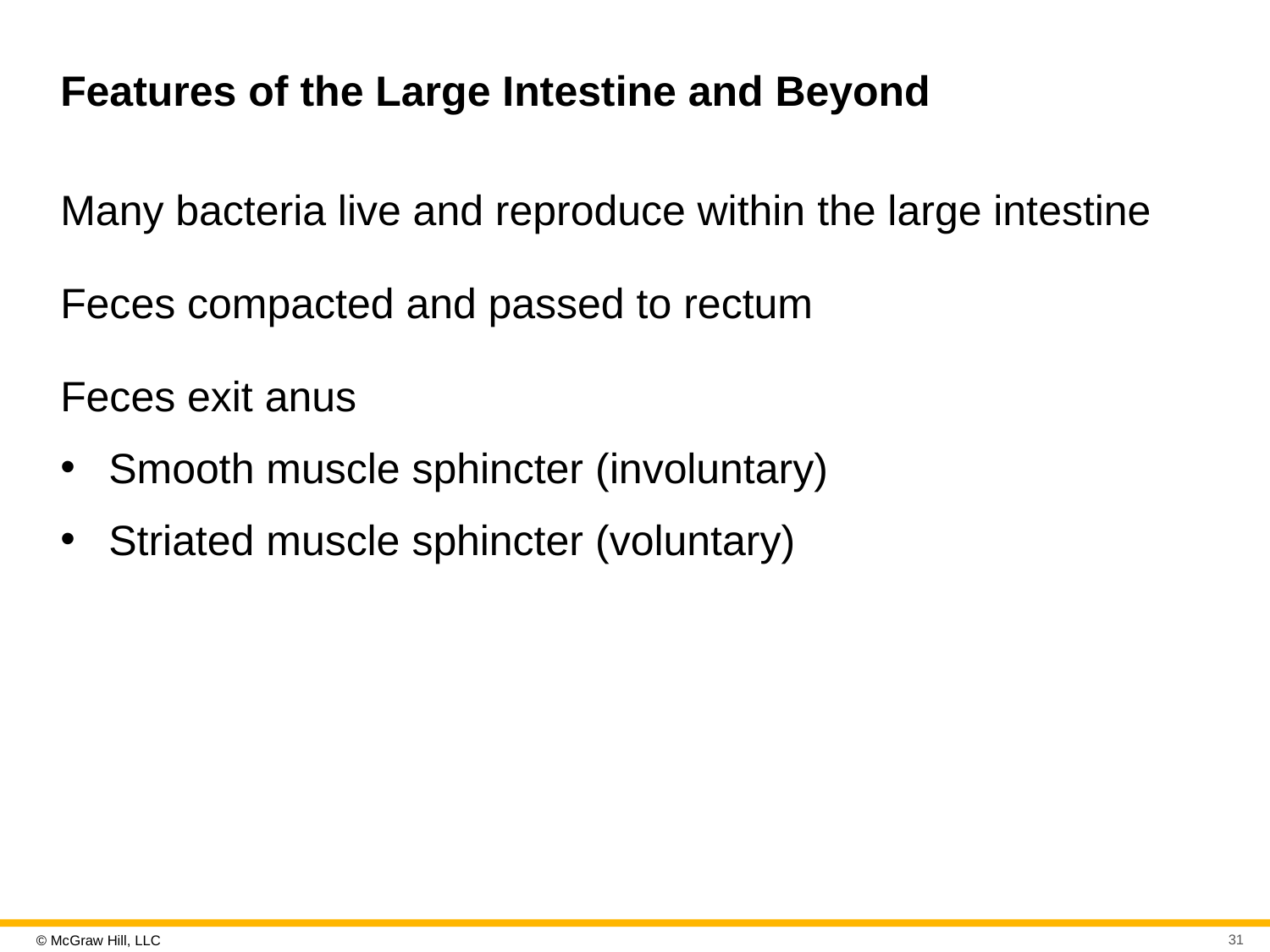

# Features of the Large Intestine and Beyond
Many bacteria live and reproduce within the large intestine
Feces compacted and passed to rectum
Feces exit anus
Smooth muscle sphincter (involuntary)
Striated muscle sphincter (voluntary)
31